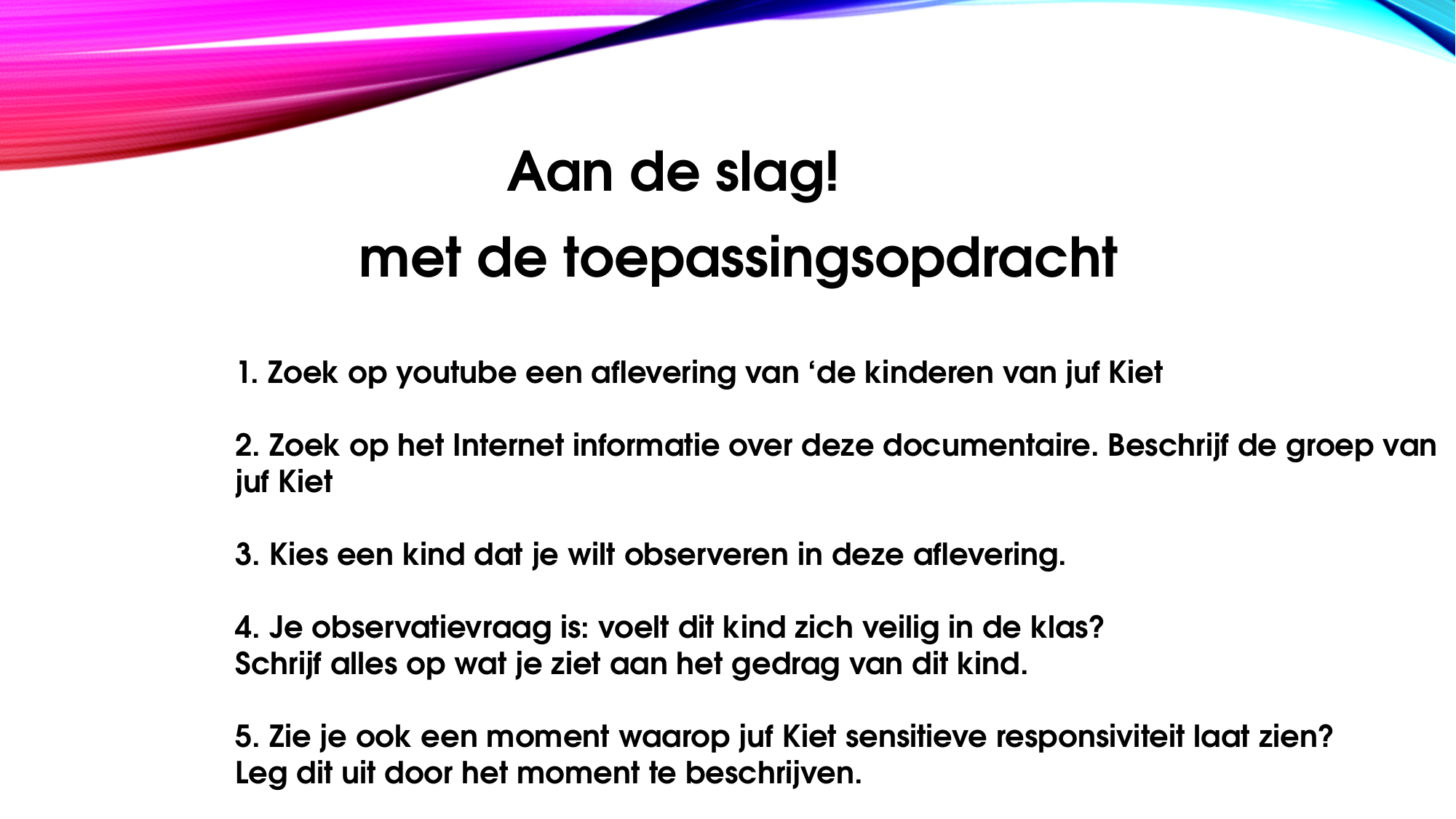

Aan de slag!
met de toepassingsopdracht
1. Zoek op youtube een aflevering van ‘de kinderen van juf Kiet

2. Zoek op het Internet informatie over deze documentaire. Beschrijf de groep van juf Kiet

3. Kies een kind dat je wilt observeren in deze aflevering.

4. Je observatievraag is: voelt dit kind zich veilig in de klas?
Schrijf alles op wat je ziet aan het gedrag van dit kind.

5. Zie je ook een moment waarop juf Kiet sensitieve responsiviteit laat zien?
Leg dit uit door het moment te beschrijven.